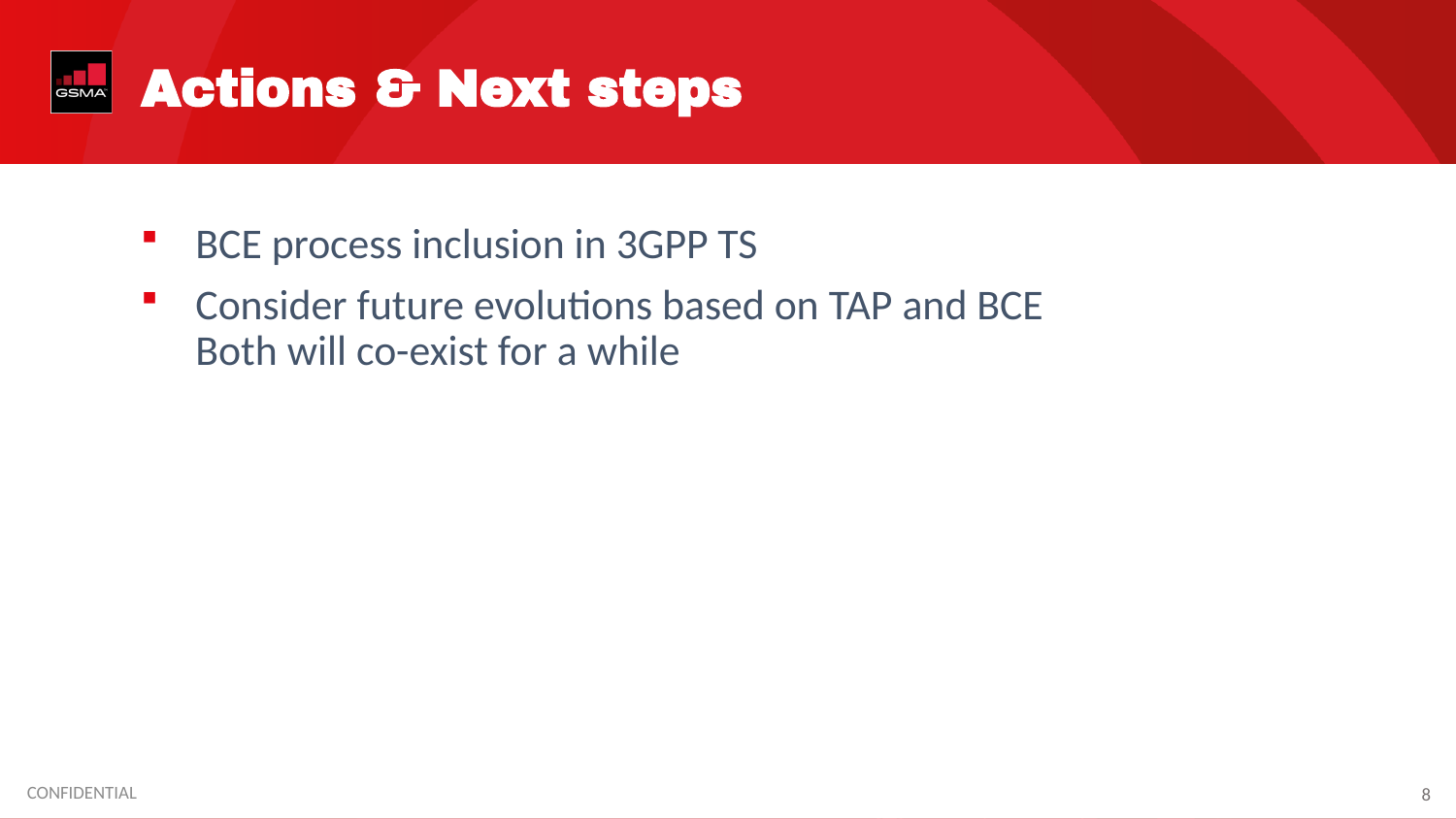

# Actions & Next steps
BCE process inclusion in 3GPP TS
Consider future evolutions based on TAP and BCE
Both will co-exist for a while